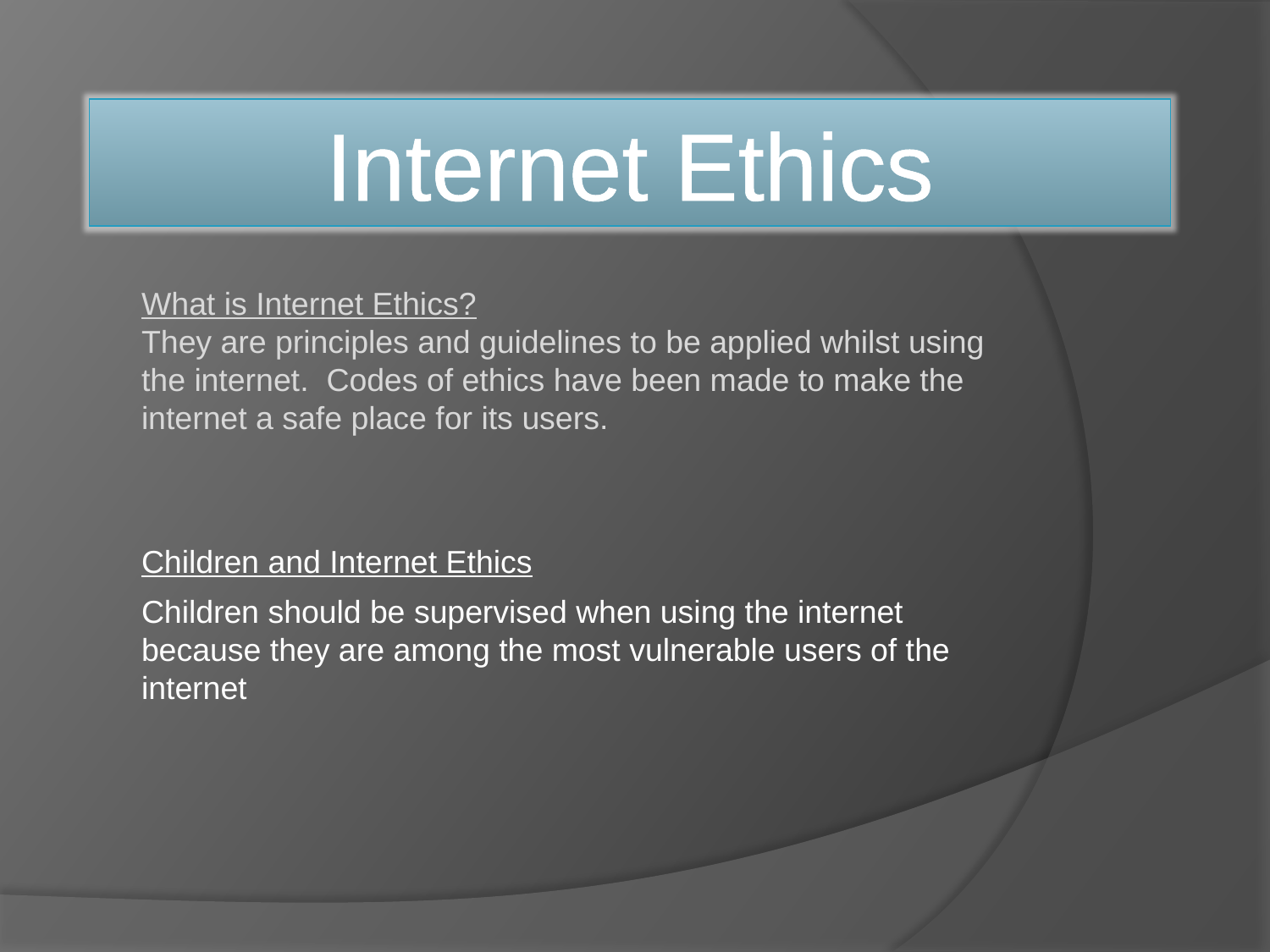

Internet Ethics
What is Internet Ethics?
They are principles and guidelines to be applied whilst using the internet.  Codes of ethics have been made to make the internet a safe place for its users.

Children and Internet Ethics
Children should be supervised when using the internet because they are among the most vulnerable users of the internet